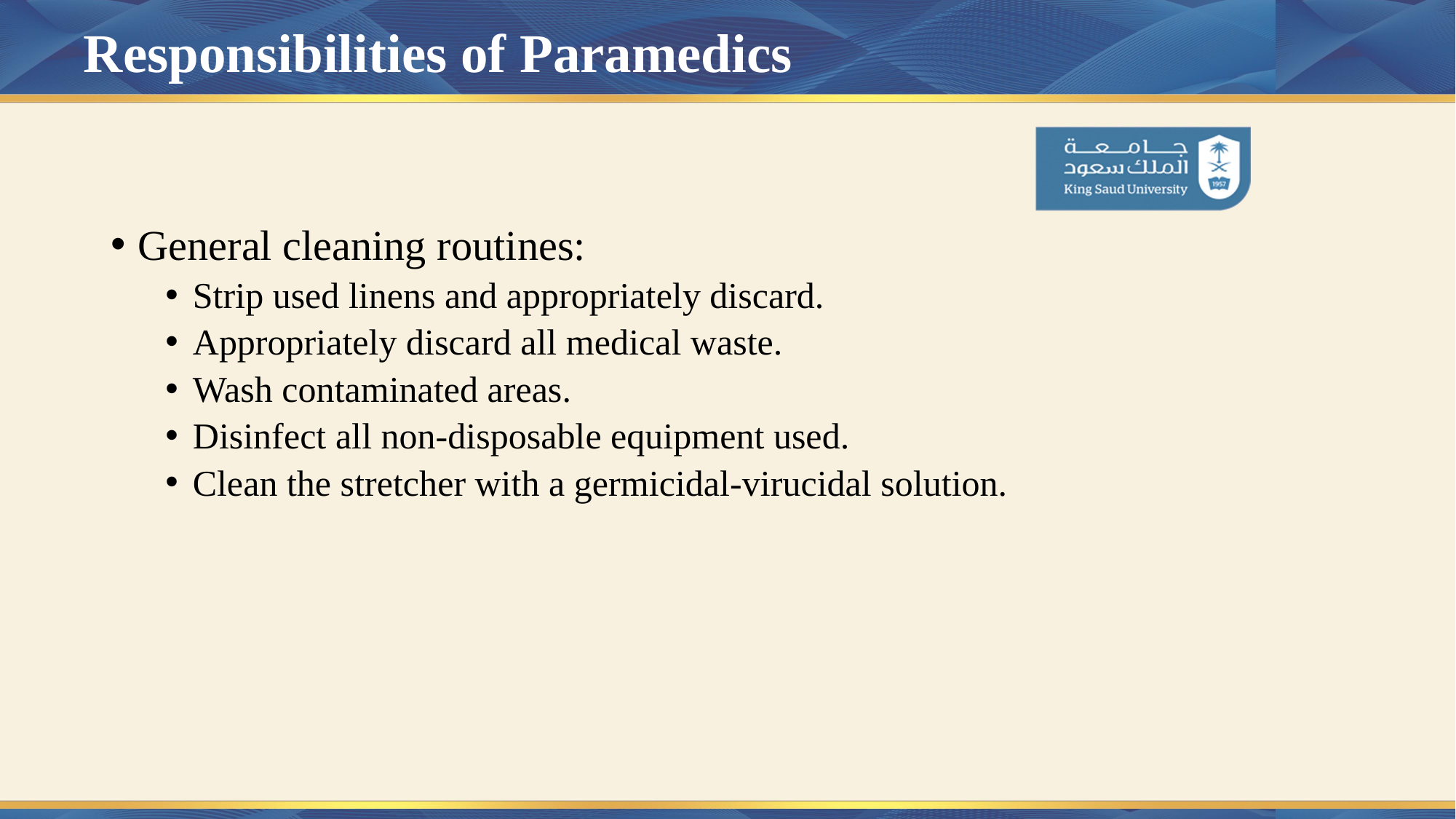

# Responsibilities of Paramedics
General cleaning routines:
Strip used linens and appropriately discard.
Appropriately discard all medical waste.
Wash contaminated areas.
Disinfect all non-disposable equipment used.
Clean the stretcher with a germicidal-virucidal solution.